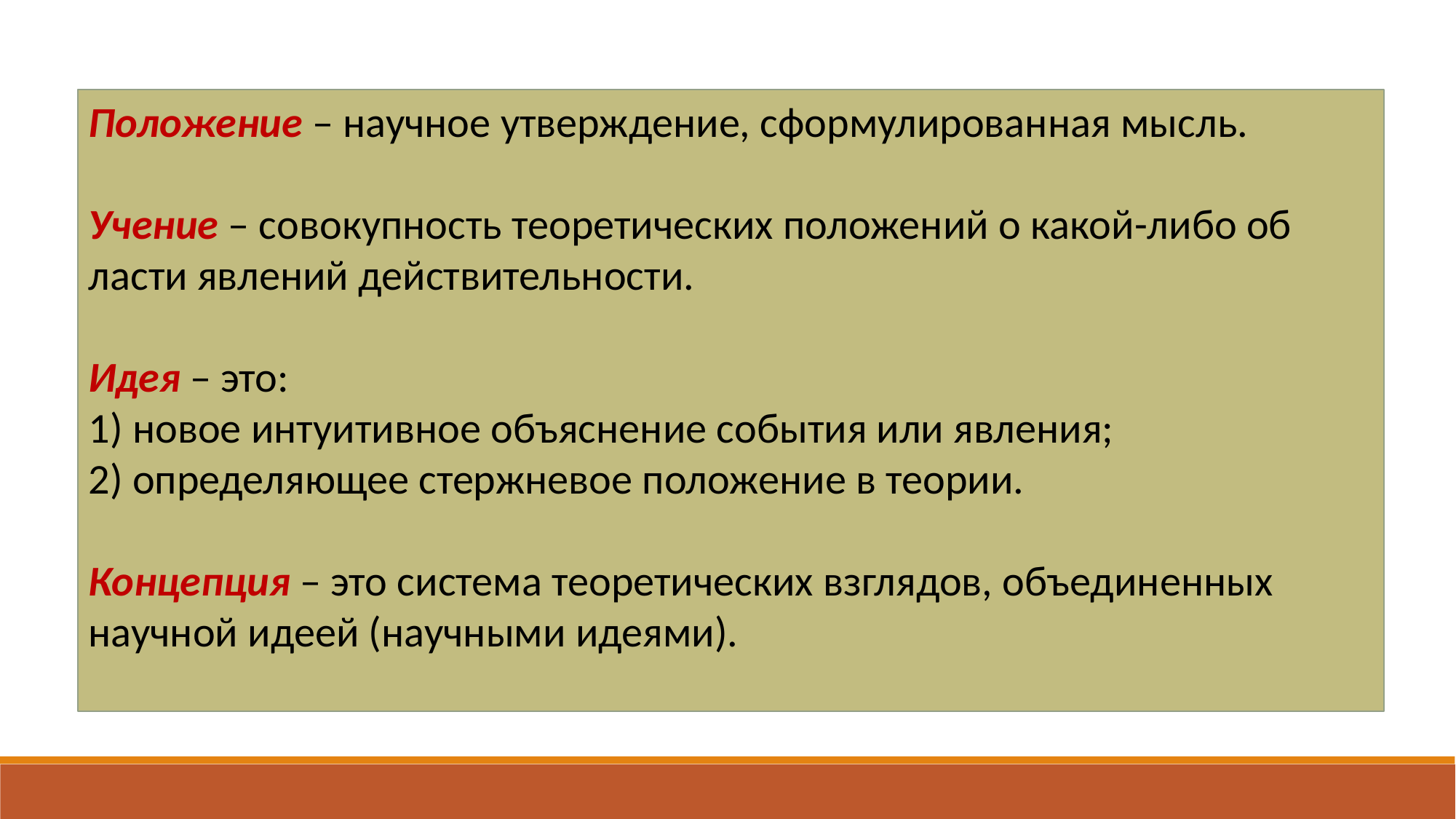

Положение – научное утверждение, сформулированная мысль.

Учение – совокупность теоретических положений о какой-либо об ласти явлений действительности.

Идея – это:
1) новое интуитивное объяснение события или явления;
2) определяющее стержневое положение в теории.

Концепция – это система теоретических взглядов, объединенных научной идеей (научными идеями).